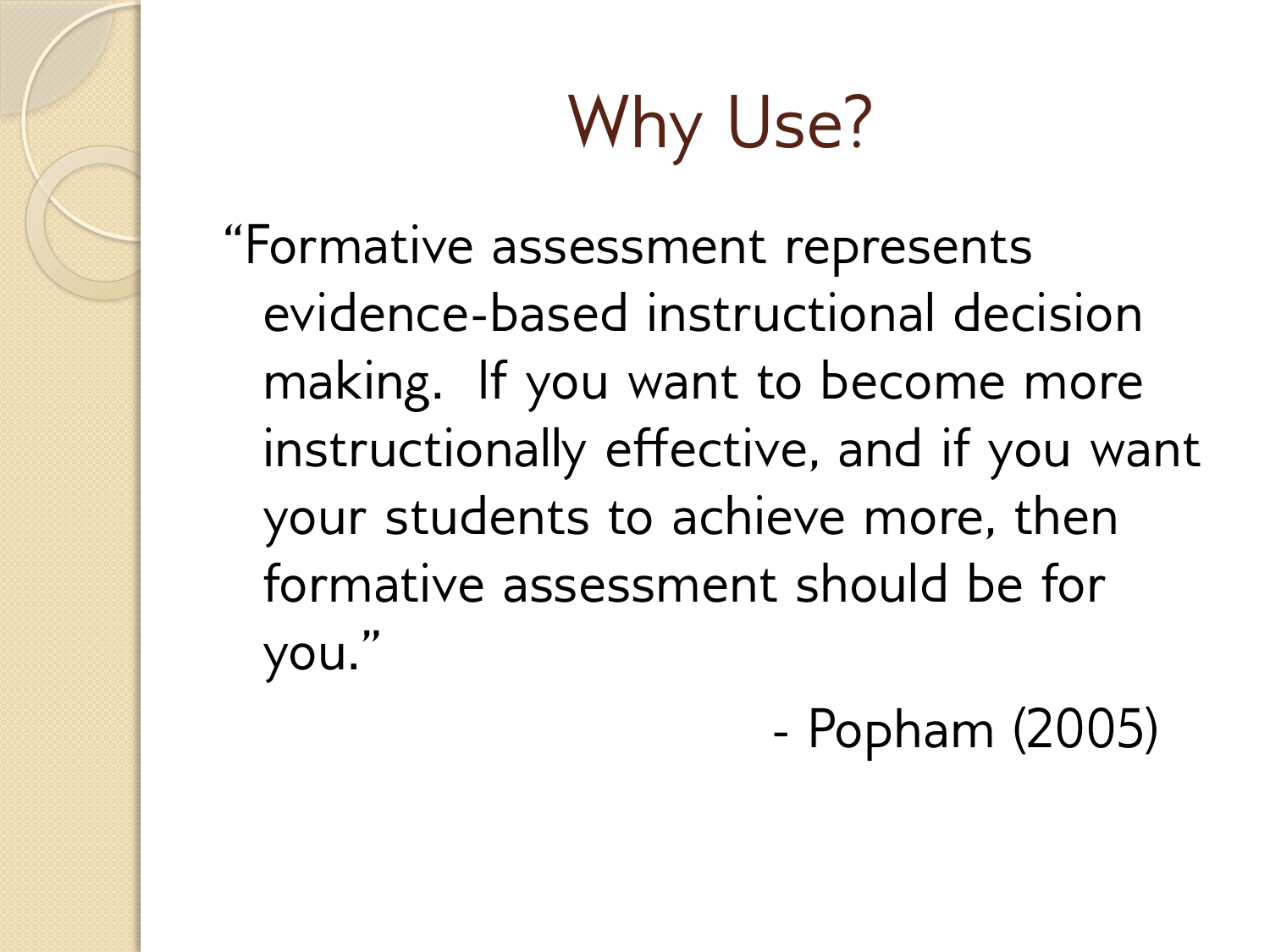

# Why Use?
“Formative assessment represents evidence-based instructional decision making.  If you want to become more instructionally effective, and if you want your students to achieve more, then formative assessment should be for you.”
					- Popham (2005)